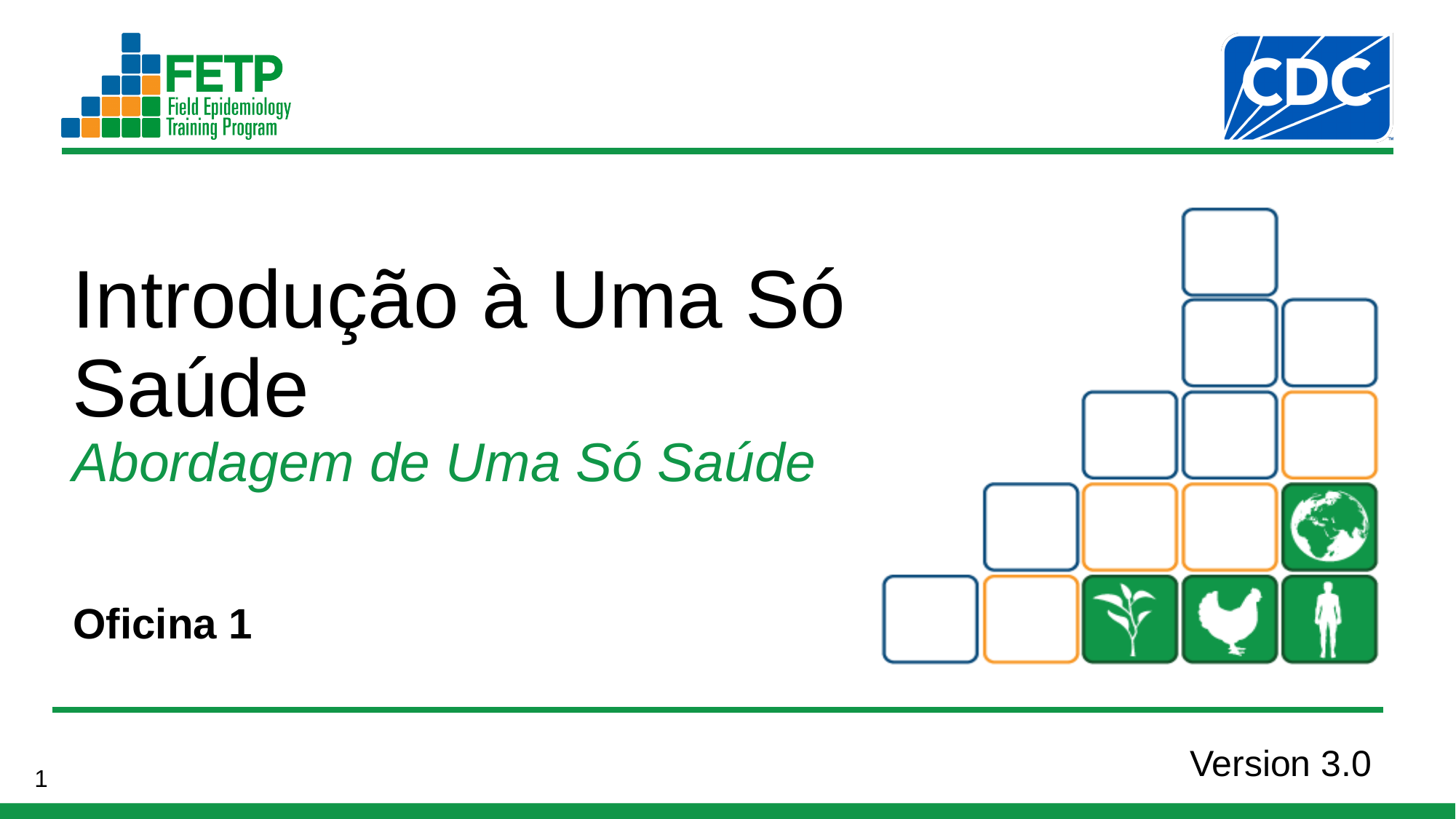

Introdução à Uma Só Saúde
Oficina 1